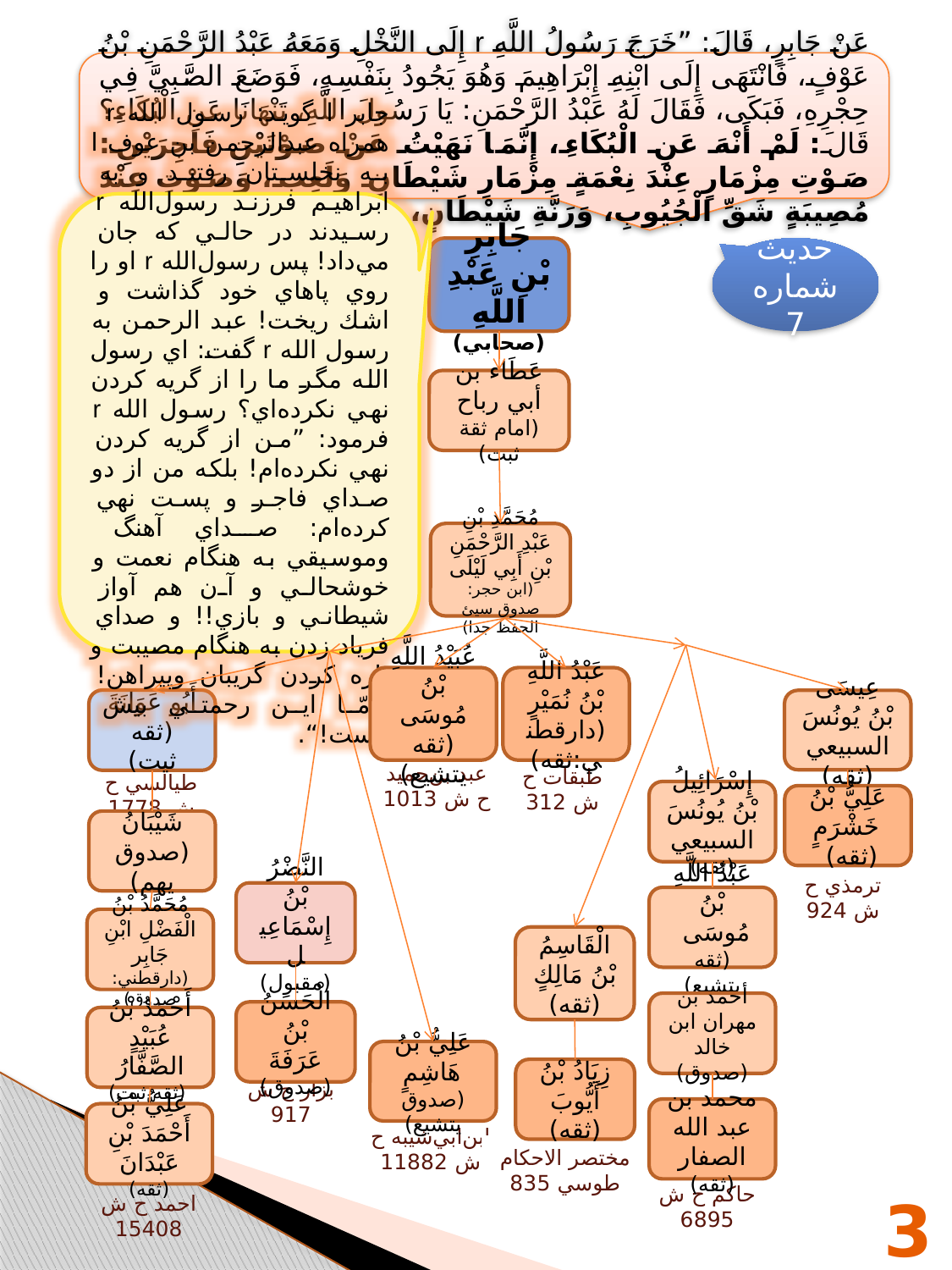

عَنْ جَابِرٍ، قَالَ: ”خَرَجَ رَسُولُ اللَّهِ r إِلَى النَّخْلِ وَمَعَهُ عَبْدُ الرَّحْمَنِ بْنُ عَوْفٍ، فَانْتَهَى إِلَى ابْنِهِ إِبْرَاهِيمَ وَهُوَ يَجُودُ بِنَفْسِهِ، فَوَضَعَ الصَّبِيَّ فِي حِجْرِهِ، فَبَكَى، فَقَالَ لَهُ عَبْدُ الرَّحْمَنِ: يَا رَسُولَ اللَّهِ، تَنْهَانَا عَنِ الْبُكَاءِ؟ قَالَ: لَمْ أَنْهَ عَنِ الْبُكَاءِ، إِنَّمَا نَهَيْتُ عَنْ صَوْتَيْنِ فَاجِرَيْنِ: صَوْتِ مِزْمَارٍ عِنْدَ نِعْمَةٍ مِزْمَارِ شَيْطَانٍ وَلَعِبٍ، وَصَوْتٍ عِنْدَ مُصِيبَةٍ شَقِّ الْجُيُوبِ، وَرَنَّةِ شَيْطَانٍ، وَإِنَّمَا هَذِهِ رَحْمَةٌ ".
جابر ا گويد: رسول الله r  همراه عبدالرحمن بن عوف ا به نخلستان رفتند و به ابراهيم فرزند رسول‌الله r رسيدند در حالي كه جان مي‌داد! پس رسول‌الله r او را روي پاهاي خود گذاشت و اشك ريخت! عبد الرحمن به رسول الله r گفت: اي رسول الله مگر ما را از گريه كردن نهي نكرده‌اي؟ رسول الله r فرمود: ”من از گريه كردن نهي نكرده‌ام! بلكه من از دو صداي فاجر و پست نهي كرده‌ام: صداي آهنگ وموسيقي به هنگام نعمت و خوشحالي و آن هم آواز شيطاني و بازي!! و صداي فرياد زدن به هنگام مصيبت و پاره كردن گريبان وپيراهن! وامّا اين رحمتي بيش نيست!“.
حديث شماره 7
جَابِرِ بْنِ عَبْدِ اللَّهِ (صحابي)
عَطَاء بن أبي رباح (امام ثقة ثبت)
مُحَمَّدِ بْنِ عَبْدِ الرَّحْمَنِ بْنِ أَبِي لَيْلَى (ابن حجر: صدوق سيئ الحفظ جدا)
عُبَيْدُ اللَّهِ بْنُ مُوسَى (ثقه يتشيع)
عَبْدُ اللَّهِ بْنُ نُمَيْرٍ (دارقطني:ثقه)
أَبُو عَوَانَةَ (ثقه ثيت)
عِيسَى بْنُ يُونُسَ السبيعي(ثقه)
عبد بن‌حميد ح ش 1013
طبقات ح ش 312
طيالسي ح ش 1778
إِسْرَائِيلُ بْنُ يُونُسَ السبيعي (ثقه)
عَلِيُّ بْنُ خَشْرَمٍ (ثقه)
شَيْبَانُ (صدوق يهم)
ترمذي ح ش 924
النَّضْرُ بْنُ إِسْمَاعِيل (مقبول)
عَبْدُ اللَّهِ بْنُ مُوسَى
(ثقه يتشيع)
مُحَمَّدُ بْنُ الْفَضْلِ ابْنِ جَابِر (دارقطني: صدوق)
الْقَاسِمُ بْنُ مَالِكٍ (ثقه)
أحمد بن مهران ابن خالد (صدوق)
الْحَسَنُ بْنُ عَرَفَةَ (صدوق)
أَحْمَدُ بْنُ عُبَيْدٍ الصَّفَّارُ
 (ثقه ثبت)
عَلِيُّ بْنُ هَاشِمٍ (صدوق يتشيع)
زِيَادُ بْنُ أَيُّوبَ (ثقه)
بزار ح ش 917
محمد بن عبد الله الصفار (ثقه)
عَلِيُّ بْنُ أَحْمَدَ بْنِ عَبْدَانَ (ثقه)
ابن‌ابي‌شيبه ح ش 11882
مختصر الاحكام طوسي 835
حاكم ح ش 6895
30
احمد ح ش 15408